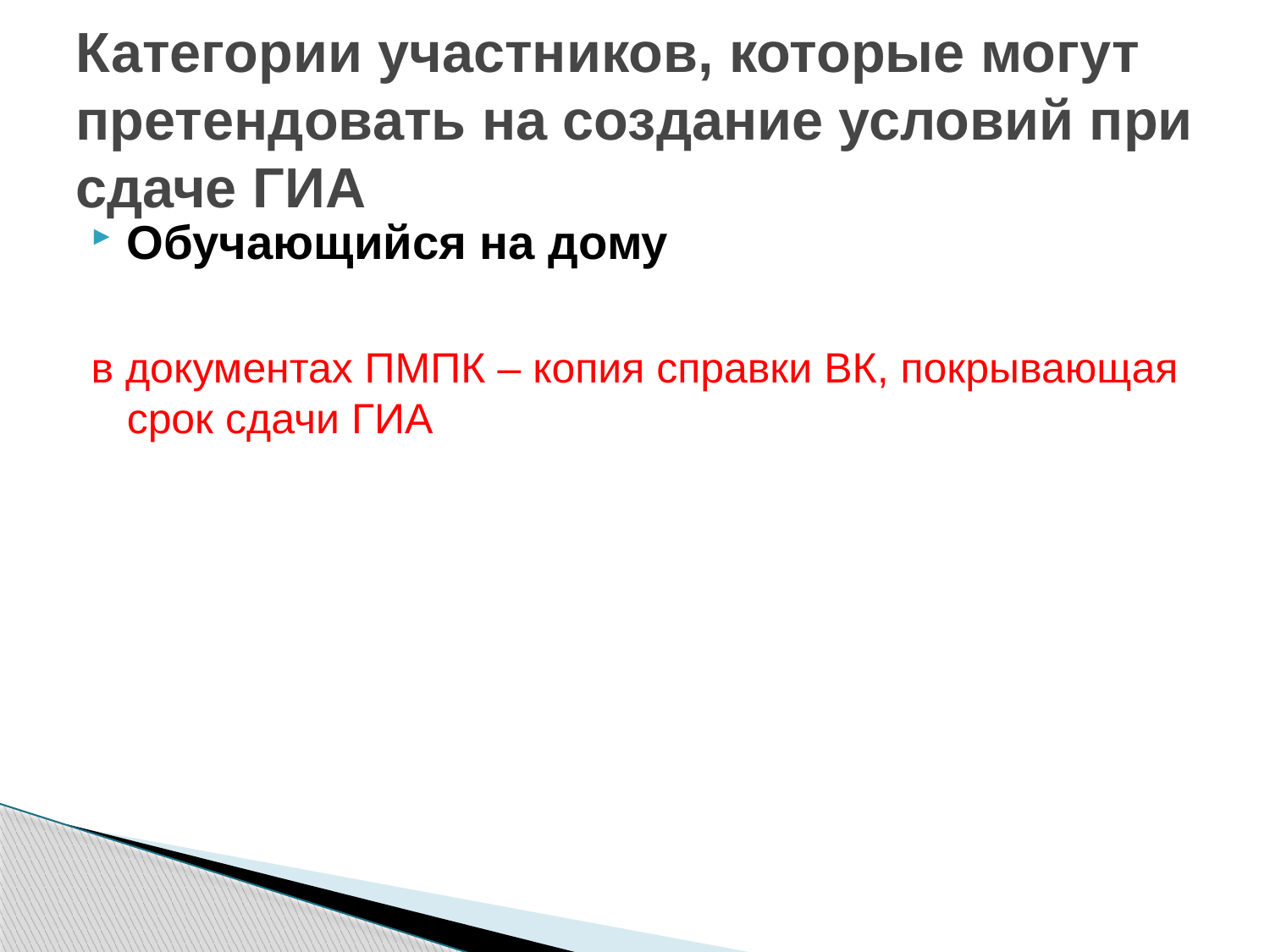

# Категории участников, которые могут претендовать на создание условий при сдаче ГИА
Обучающийся на дому

в документах ПМПК – копия справки ВК, покрывающая срок сдачи ГИА